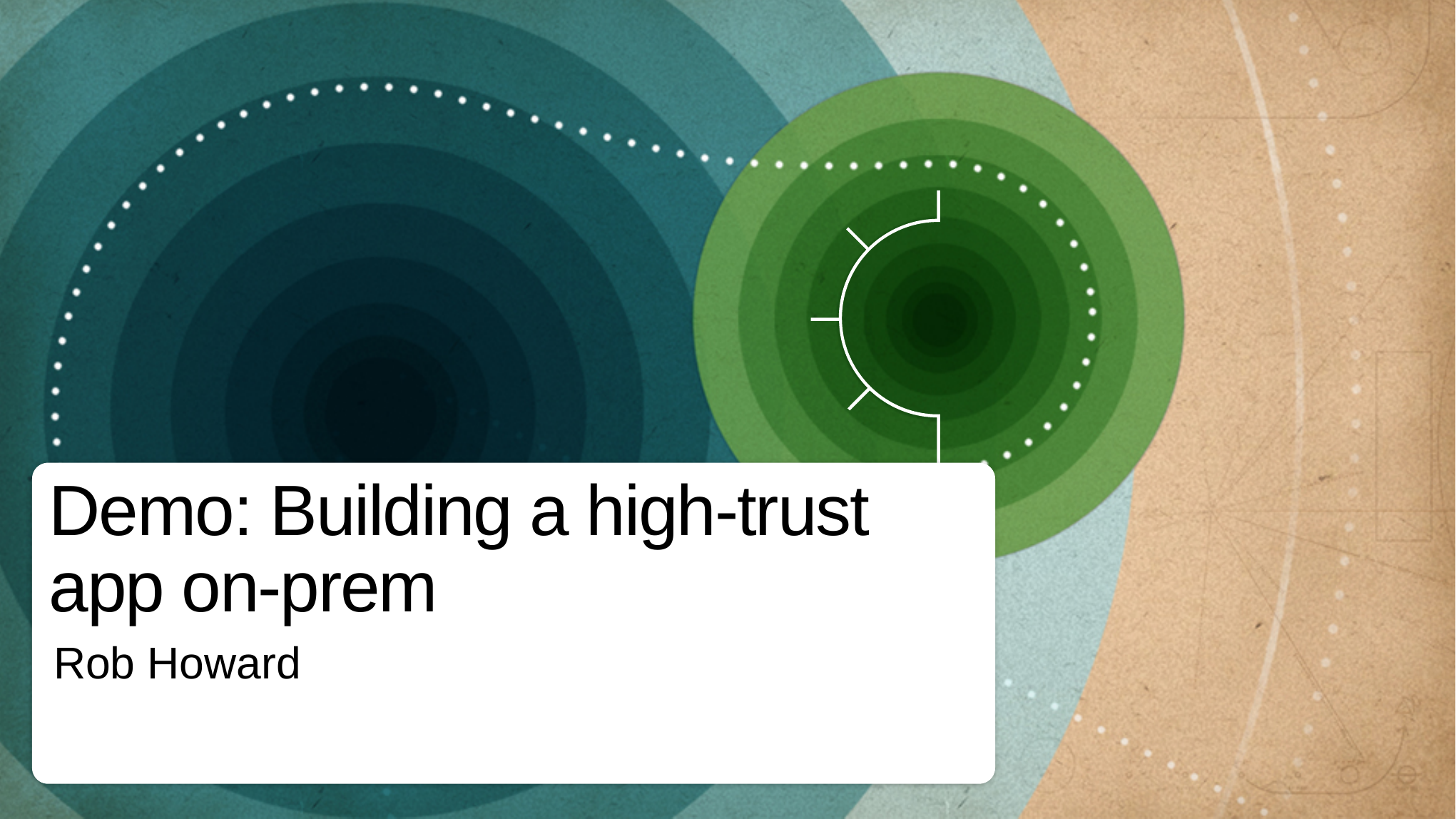

# Demo: Building a high-trust app on-prem
Rob Howard